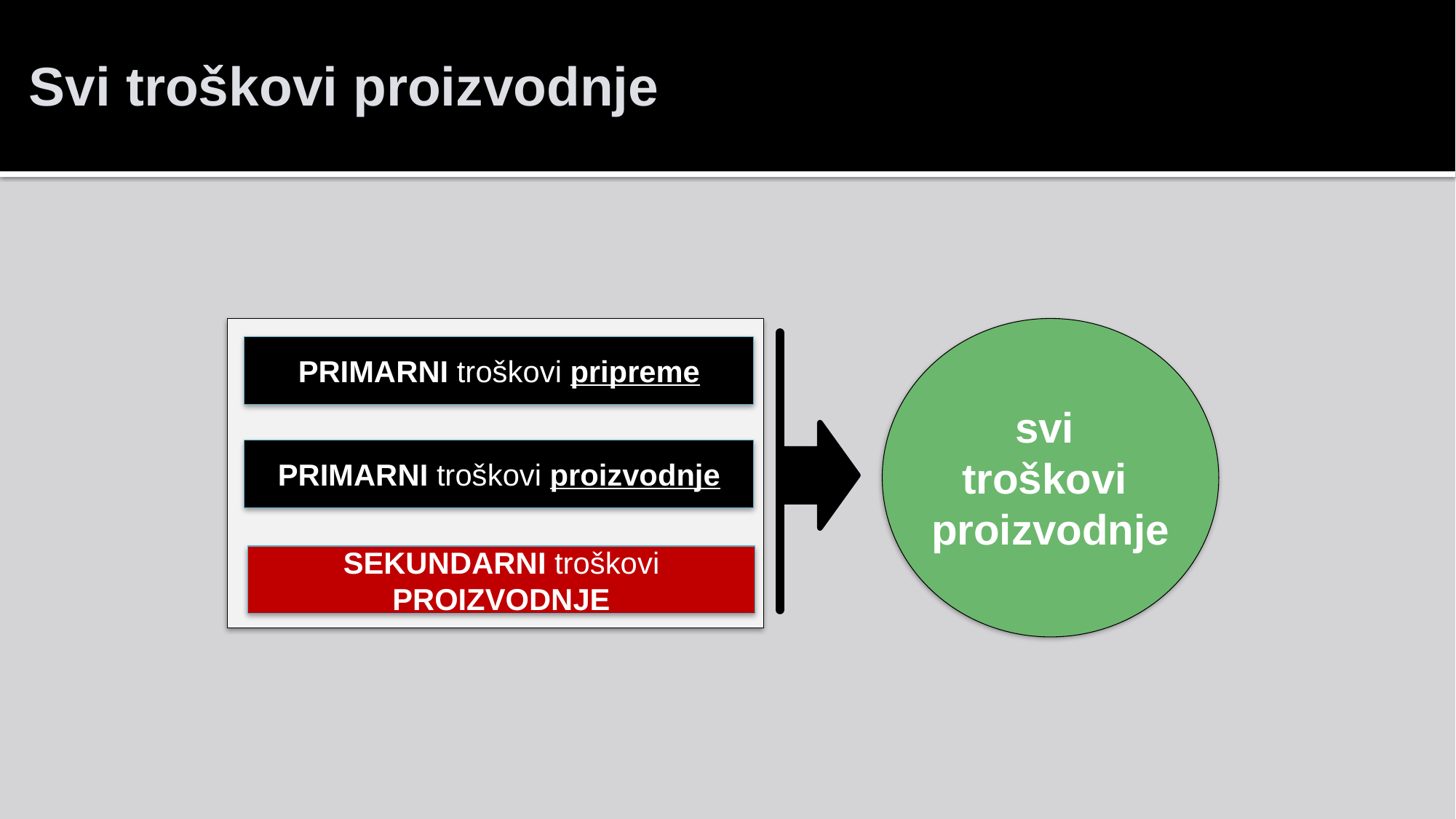

# Svi troškovi proizvodnje

PRIMARNI troškovi pripreme
svi
troškovi
proizvodnje

PRIMARNI troškovi proizvodnje
SEKUNDARNI troškovi
PROIZVODNJE